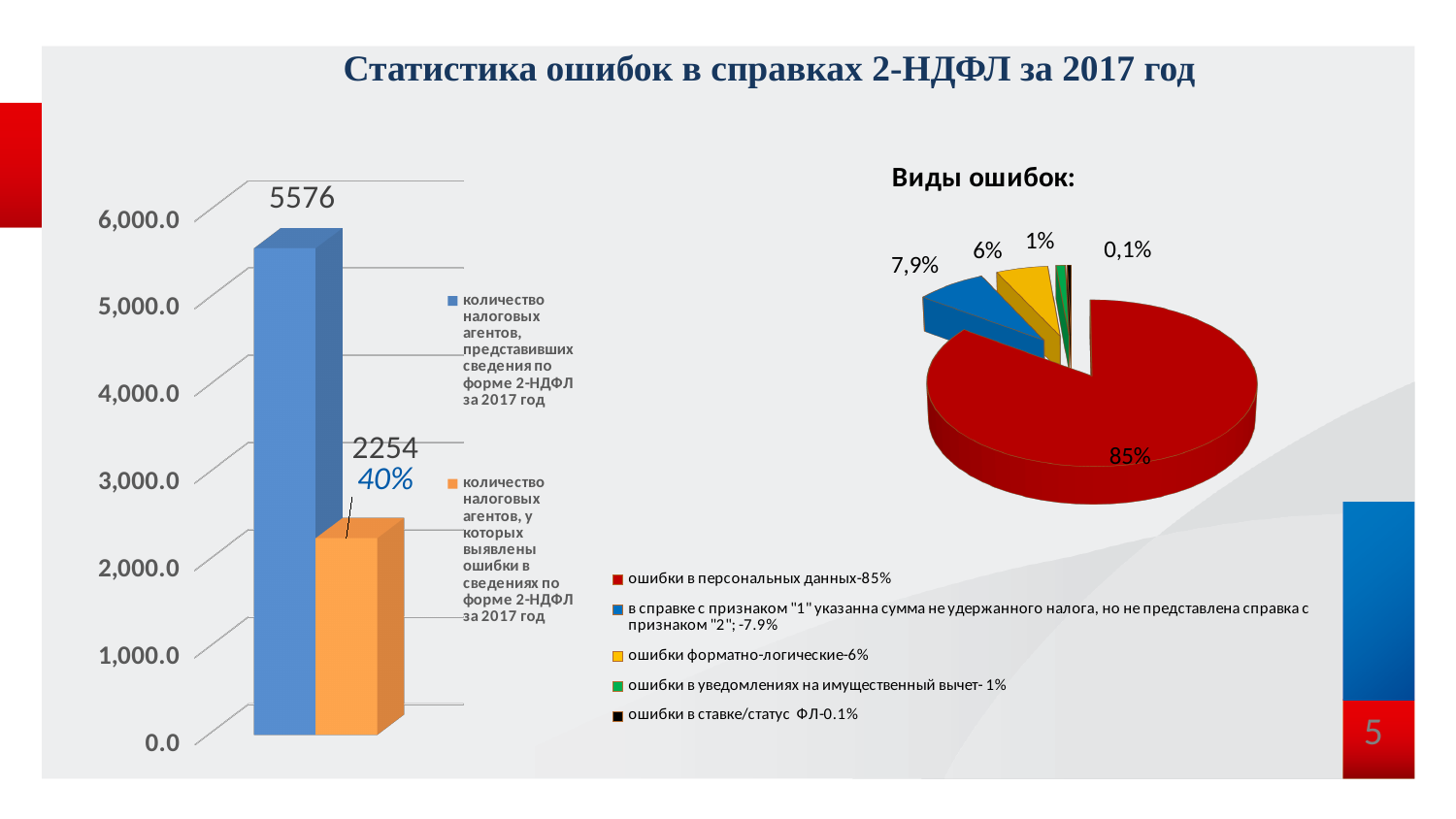

Статистика ошибок в справках 2-НДФЛ за 2017 год

[unsupported chart]

[unsupported chart]

5